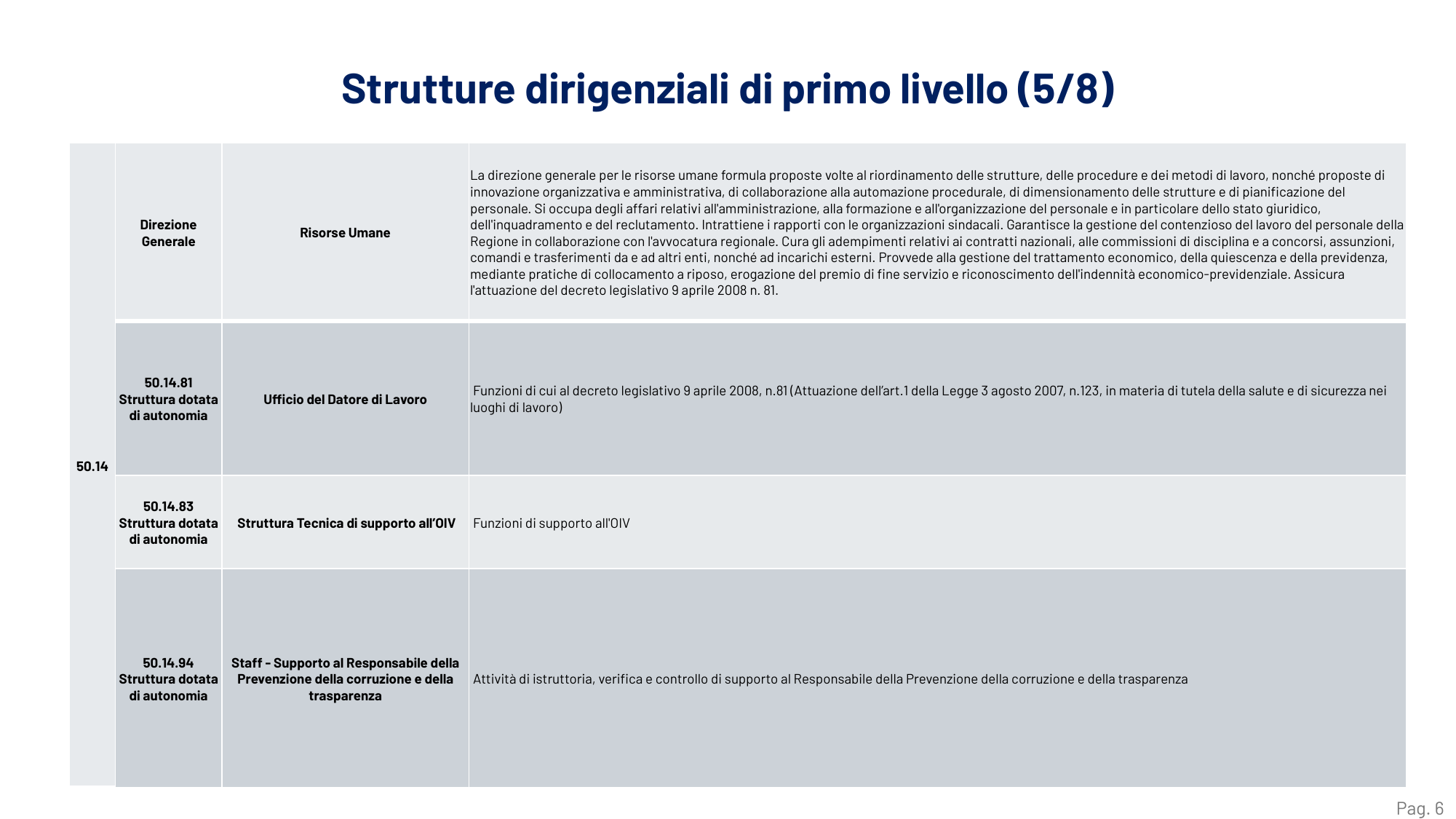

Strutture dirigenziali di primo livello (5/8)
| 50.14 | Direzione Generale | Risorse Umane | La direzione generale per le risorse umane formula proposte volte al riordinamento delle strutture, delle procedure e dei metodi di lavoro, nonché proposte di innovazione organizzativa e amministrativa, di collaborazione alla automazione procedurale, di dimensionamento delle strutture e di pianificazione del personale. Si occupa degli affari relativi all'amministrazione, alla formazione e all'organizzazione del personale e in particolare dello stato giuridico, dell'inquadramento e del reclutamento. Intrattiene i rapporti con le organizzazioni sindacali. Garantisce la gestione del contenzioso del lavoro del personale della Regione in collaborazione con l'avvocatura regionale. Cura gli adempimenti relativi ai contratti nazionali, alle commissioni di disciplina e a concorsi, assunzioni, comandi e trasferimenti da e ad altri enti, nonché ad incarichi esterni. Provvede alla gestione del trattamento economico, della quiescenza e della previdenza, mediante pratiche di collocamento a riposo, erogazione del premio di fine servizio e riconoscimento dell'indennità economico-previdenziale. Assicura l'attuazione del decreto legislativo 9 aprile 2008 n. 81. |
| --- | --- | --- | --- |
|  | 50.14.81 Struttura dotata di autonomia | Ufficio del Datore di Lavoro | Funzioni di cui al decreto legislativo 9 aprile 2008, n.81 (Attuazione dell’art.1 della Legge 3 agosto 2007, n.123, in materia di tutela della salute e di sicurezza nei luoghi di lavoro) |
|  | 50.14.83 Struttura dotata di autonomia | Struttura Tecnica di supporto all’OIV | Funzioni di supporto all'OIV |
|  | 50.14.94 Struttura dotata di autonomia | Staff - Supporto al Responsabile della Prevenzione della corruzione e della trasparenza | Attività di istruttoria, verifica e controllo di supporto al Responsabile della Prevenzione della corruzione e della trasparenza |
Pag. 6